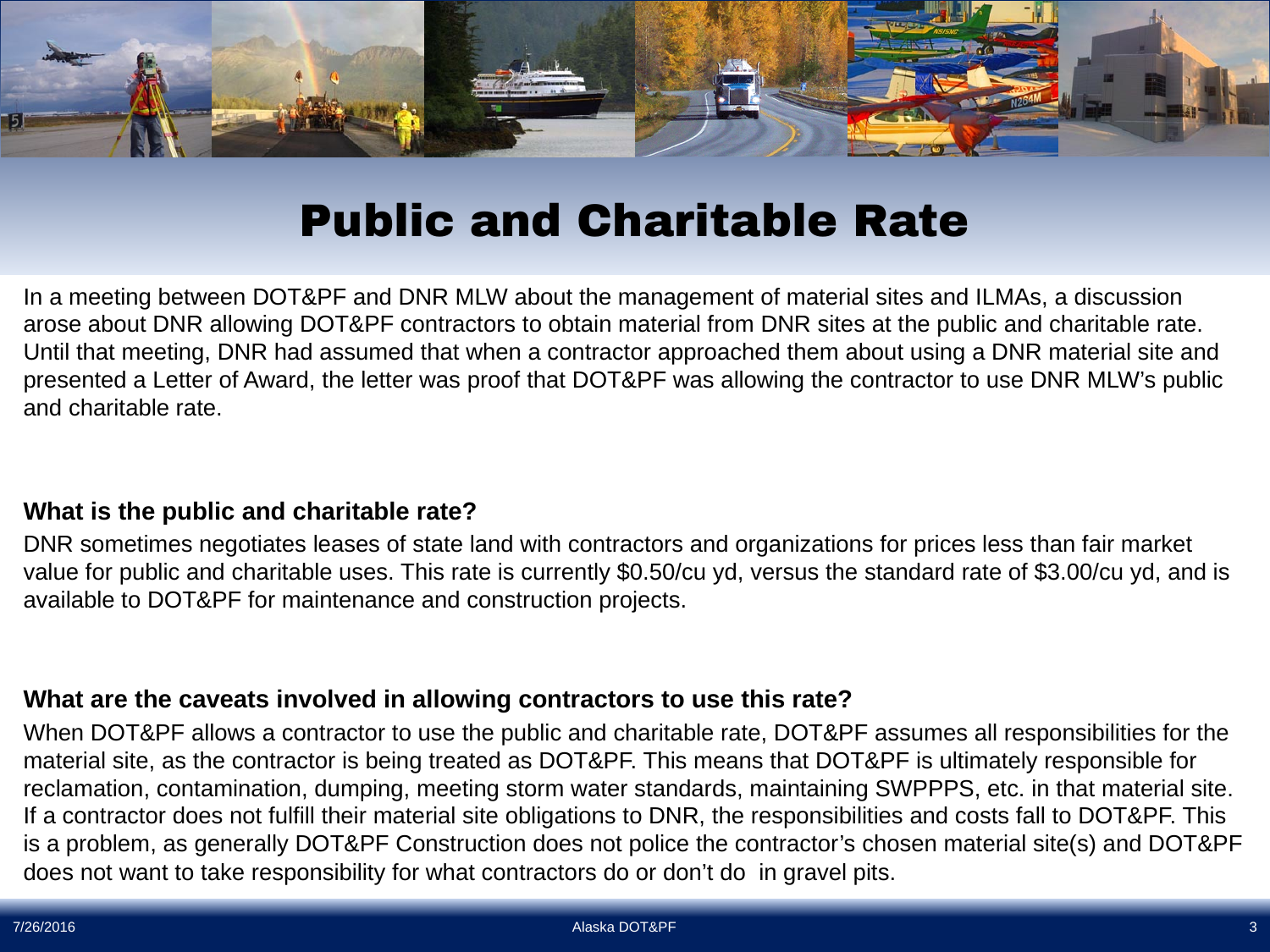

# Public and Charitable Rate
In a meeting between DOT&PF and DNR MLW about the management of material sites and ILMAs, a discussion arose about DNR allowing DOT&PF contractors to obtain material from DNR sites at the public and charitable rate. Until that meeting, DNR had assumed that when a contractor approached them about using a DNR material site and presented a Letter of Award, the letter was proof that DOT&PF was allowing the contractor to use DNR MLW’s public and charitable rate.

What is the public and charitable rate?
DNR sometimes negotiates leases of state land with contractors and organizations for prices less than fair market value for public and charitable uses. This rate is currently $0.50/cu yd, versus the standard rate of $3.00/cu yd, and is available to DOT&PF for maintenance and construction projects.

What are the caveats involved in allowing contractors to use this rate?
When DOT&PF allows a contractor to use the public and charitable rate, DOT&PF assumes all responsibilities for the material site, as the contractor is being treated as DOT&PF. This means that DOT&PF is ultimately responsible for reclamation, contamination, dumping, meeting storm water standards, maintaining SWPPPS, etc. in that material site. If a contractor does not fulfill their material site obligations to DNR, the responsibilities and costs fall to DOT&PF. This is a problem, as generally DOT&PF Construction does not police the contractor’s chosen material site(s) and DOT&PF does not want to take responsibility for what contractors do or don’t do  in gravel pits.
7/26/2016
Alaska DOT&PF
3